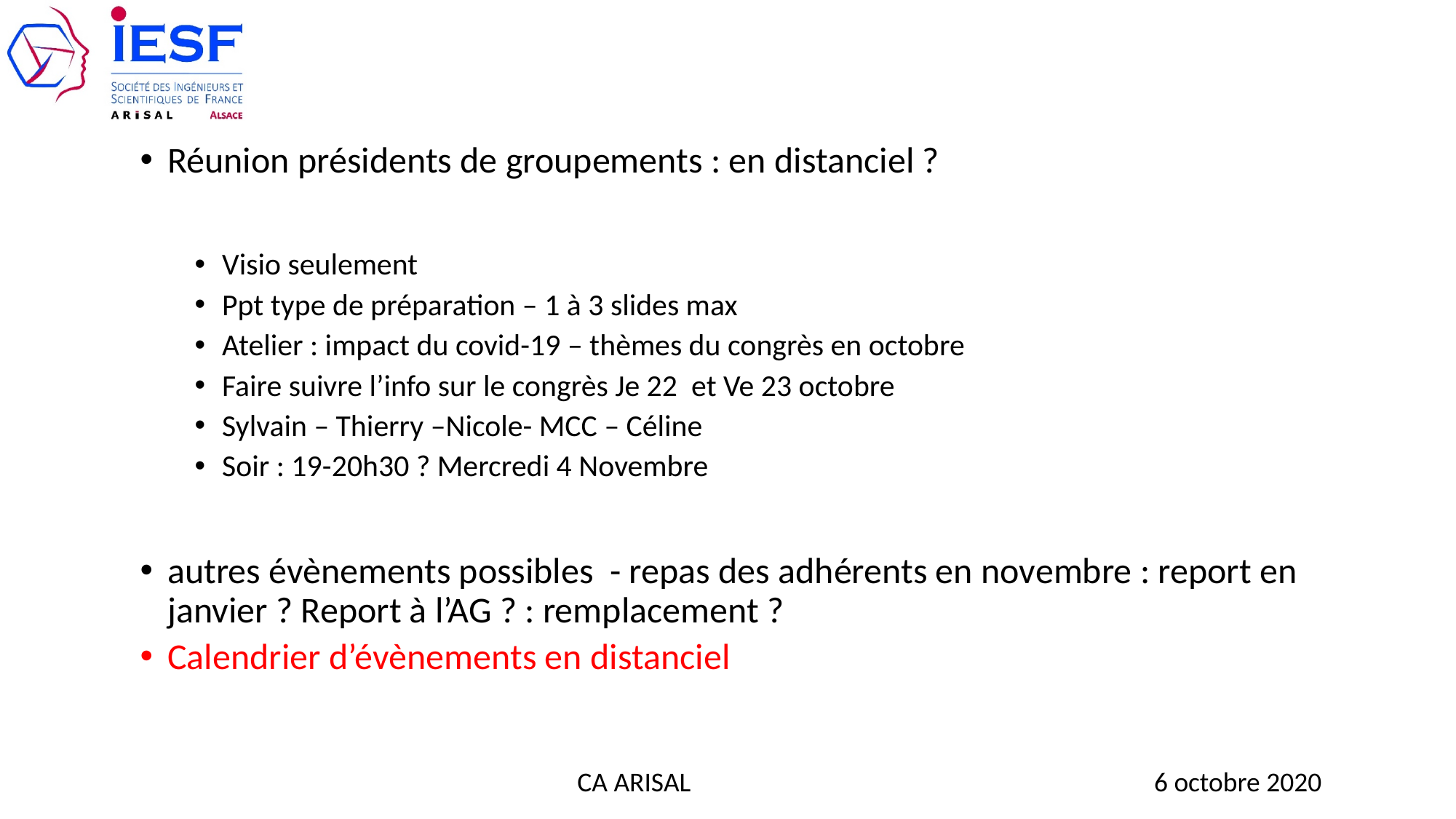

#
Réunion présidents de groupements : en distanciel ?

Visio seulement
Ppt type de préparation – 1 à 3 slides max
Atelier : impact du covid-19 – thèmes du congrès en octobre
Faire suivre l’info sur le congrès Je 22  et Ve 23 octobre
Sylvain – Thierry –Nicole- MCC – Céline
Soir : 19-20h30 ? Mercredi 4 Novembre

autres évènements possibles  - repas des adhérents en novembre : report en janvier ? Report à l’AG ? : remplacement ?
Calendrier d’évènements en distanciel